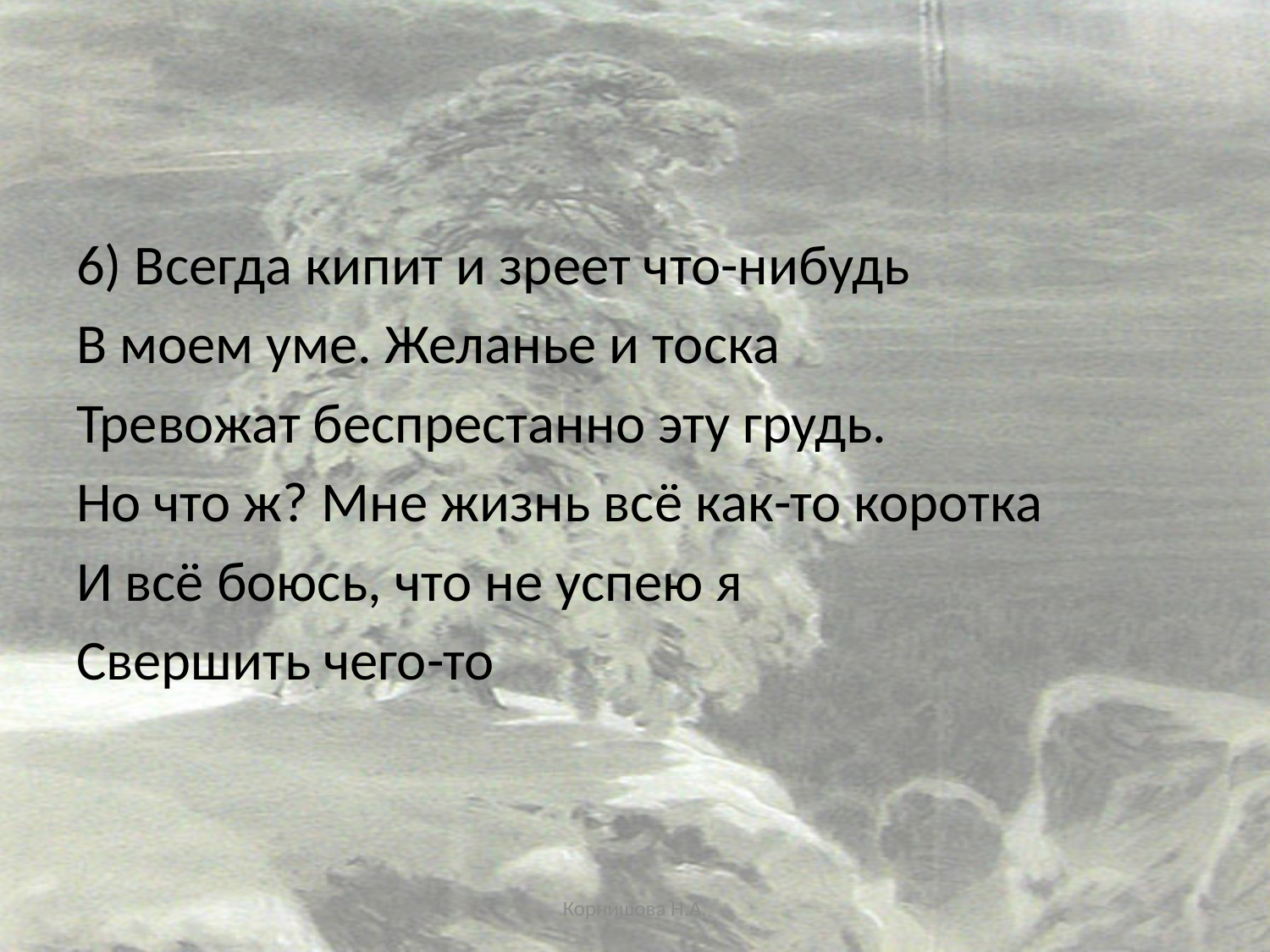

#
6) Всегда кипит и зреет что-нибудь
В моем уме. Желанье и тоска
Тревожат беспрестанно эту грудь.
Но что ж? Мне жизнь всё как-то коротка
И всё боюсь, что не успею я
Свершить чего-то
Корнишова Н.А.